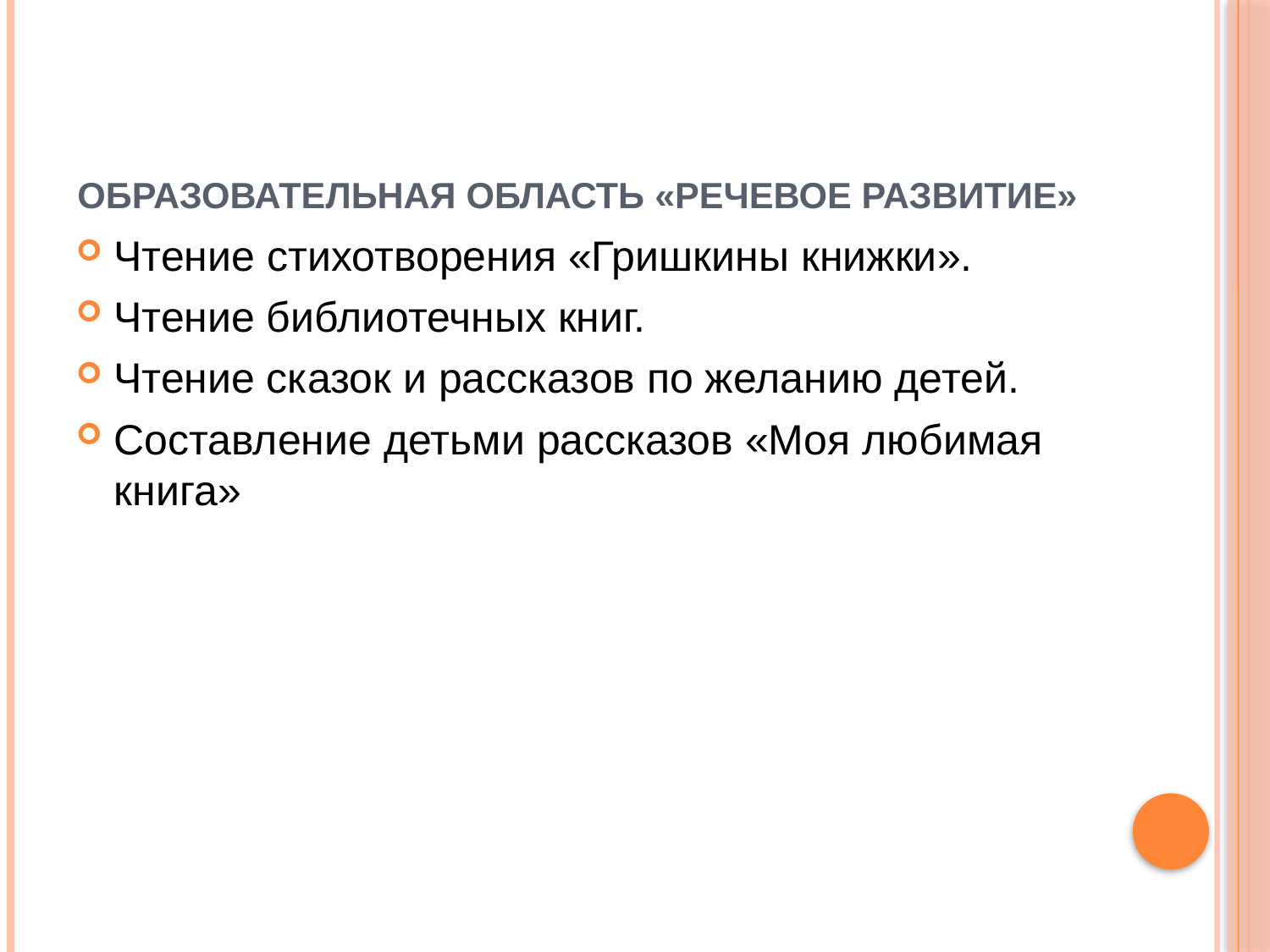

# Образовательная область «Речевое развитие»
Чтение стихотворения «Гришкины книжки».
Чтение библиотечных книг.
Чтение сказок и рассказов по желанию детей.
Составление детьми рассказов «Моя любимая книга»